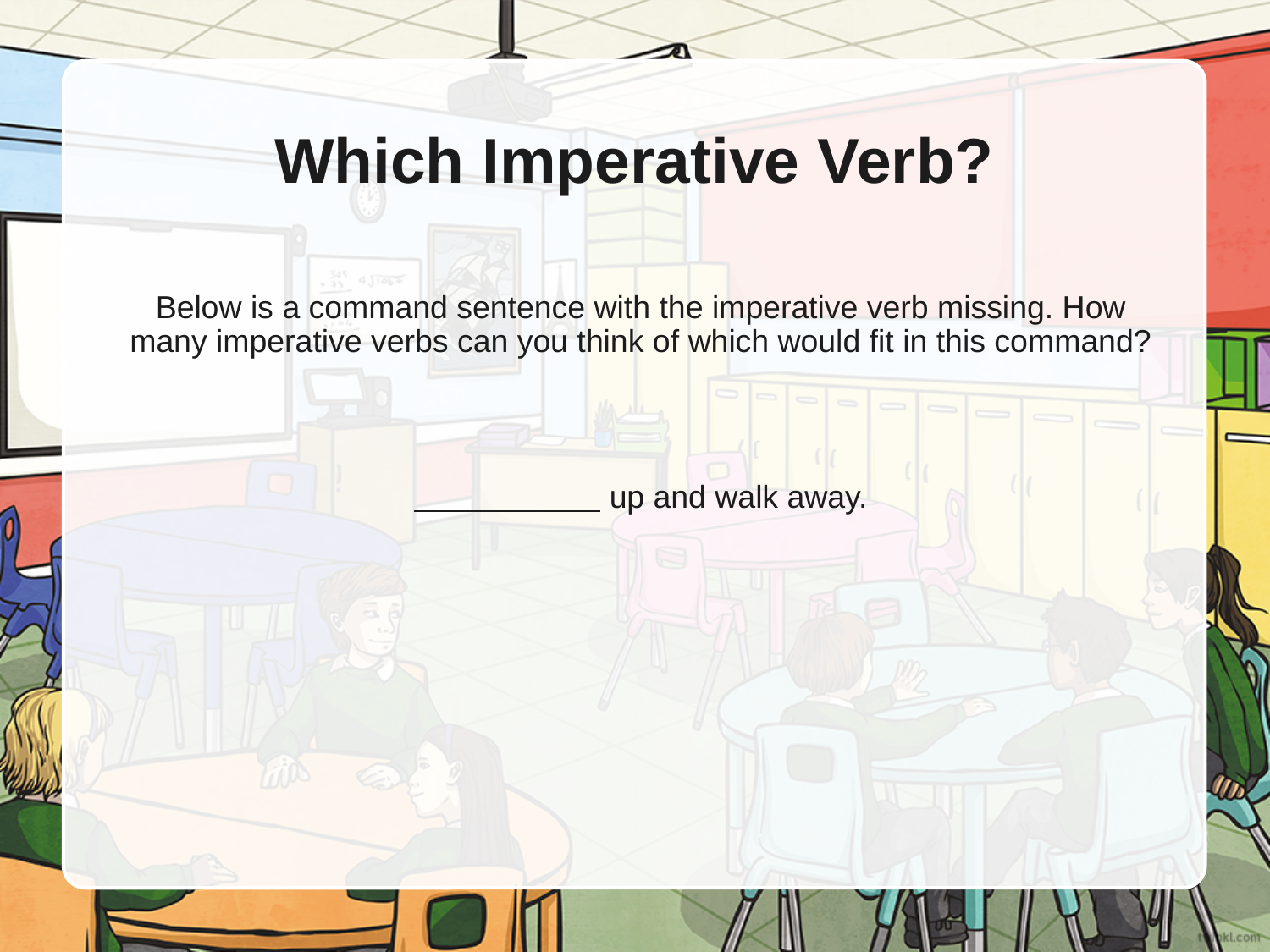

# Which Imperative Verb?
Below is a command sentence with the imperative verb missing. How many imperative verbs can you think of which would fit in this command?

                      up and walk away.